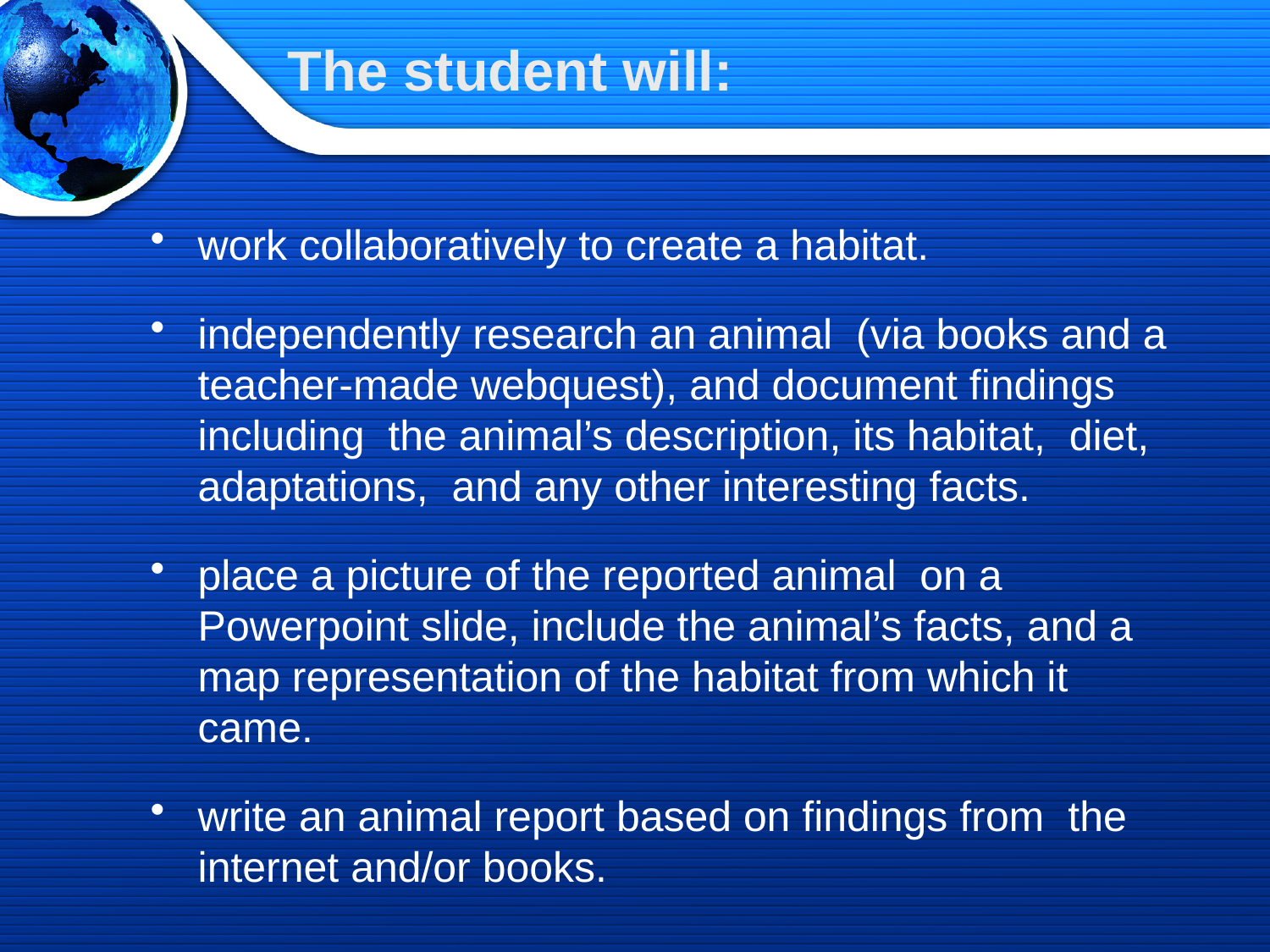

# The student will:
work collaboratively to create a habitat.

independently research an animal  (via books and a teacher-made webquest), and document findings including  the animal’s description, its habitat,  diet, adaptations,  and any other interesting facts.

place a picture of the reported animal  on a Powerpoint slide, include the animal’s facts, and a map representation of the habitat from which it came.

write an animal report based on findings from  the internet and/or books.